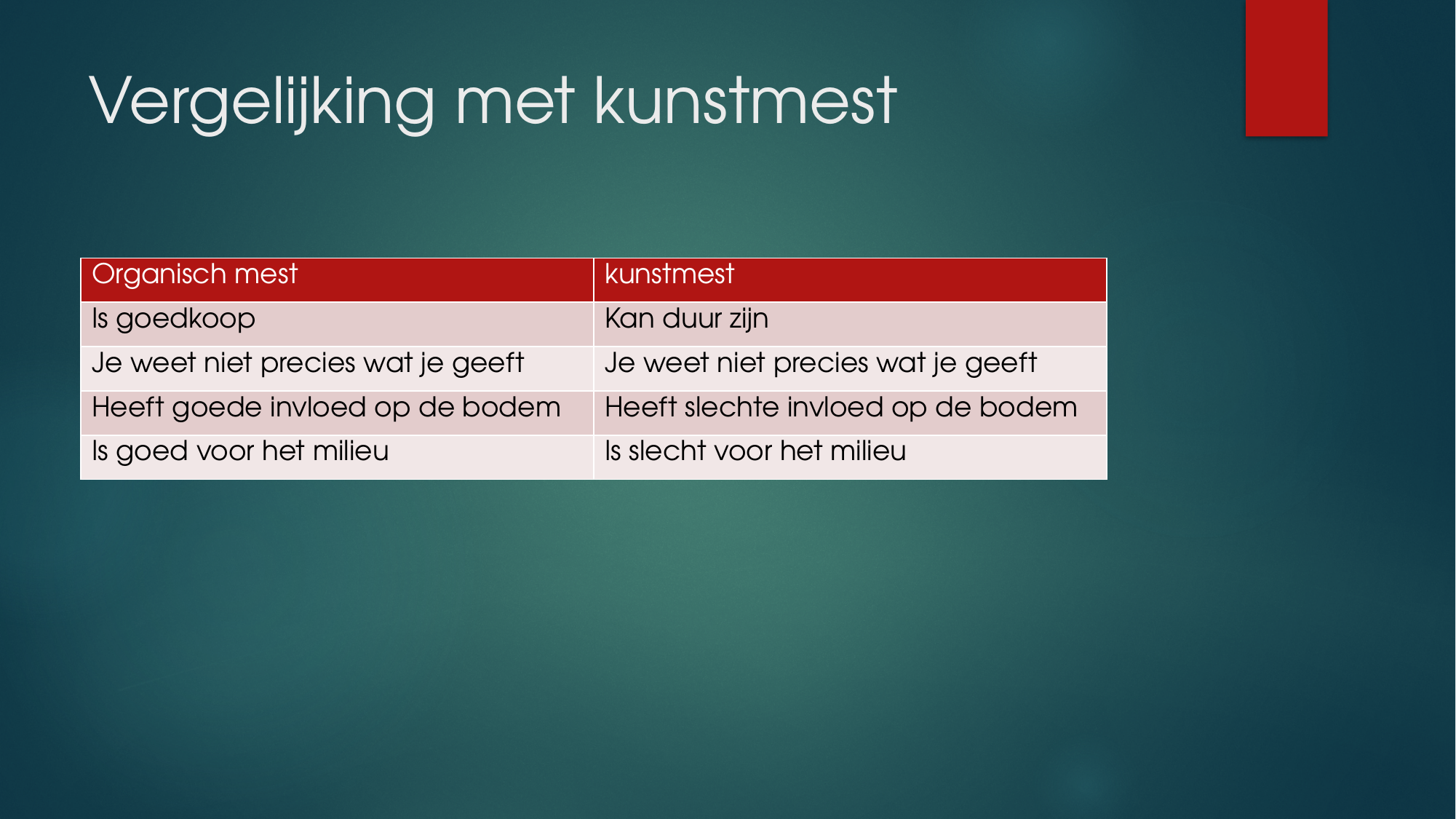

# Vergelijking met kunstmest
| Organisch mest | kunstmest |
| --- | --- |
| Is goedkoop | Kan duur zijn |
| Je weet niet precies wat je geeft | Je weet niet precies wat je geeft |
| Heeft goede invloed op de bodem | Heeft slechte invloed op de bodem |
| Is goed voor het milieu | Is slecht voor het milieu |